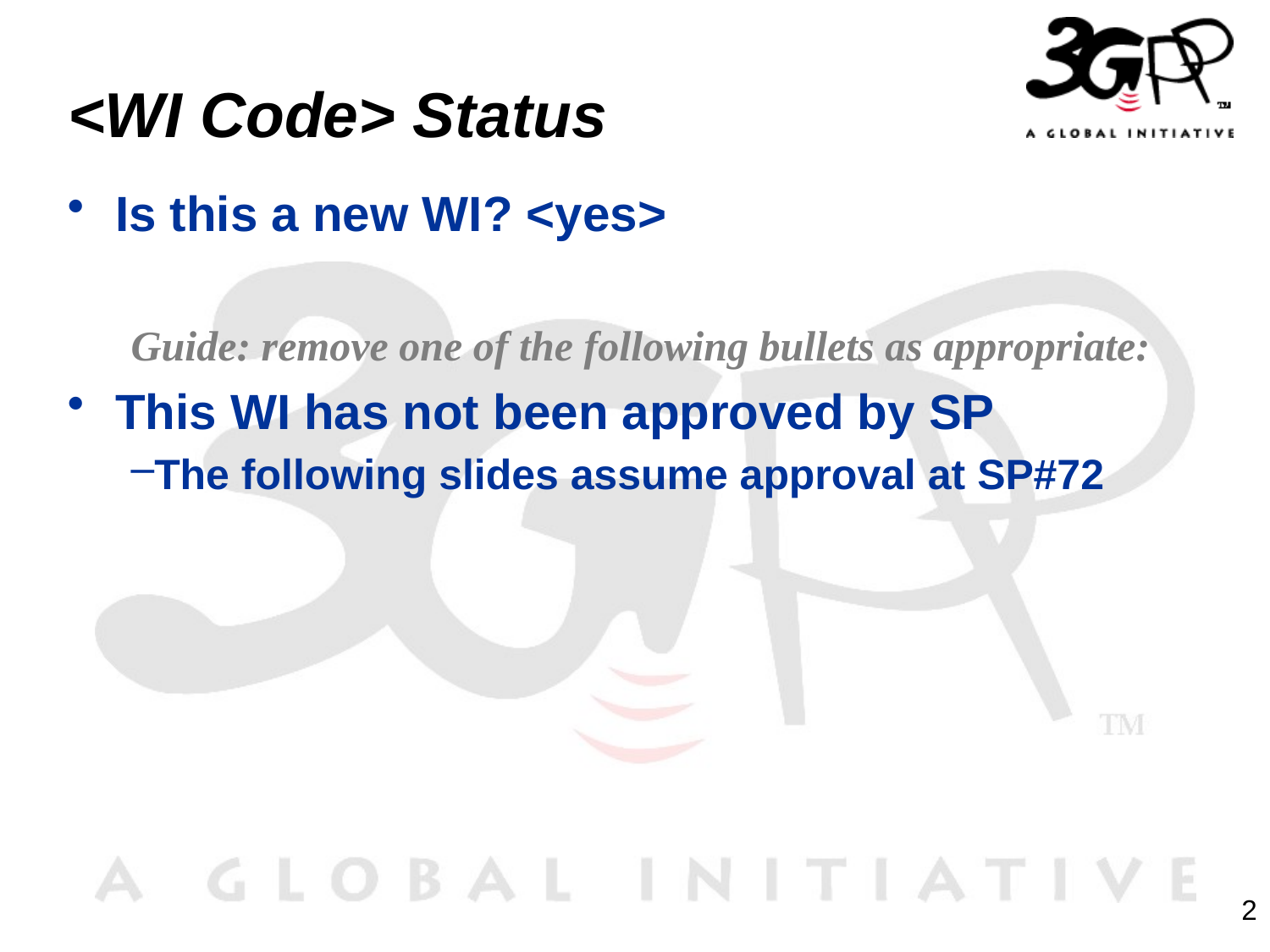

# <WI Code> Status
Is this a new WI? <yes>

Guide: remove one of the following bullets as appropriate:
This WI has not been approved by SP
The following slides assume approval at SP#72
2